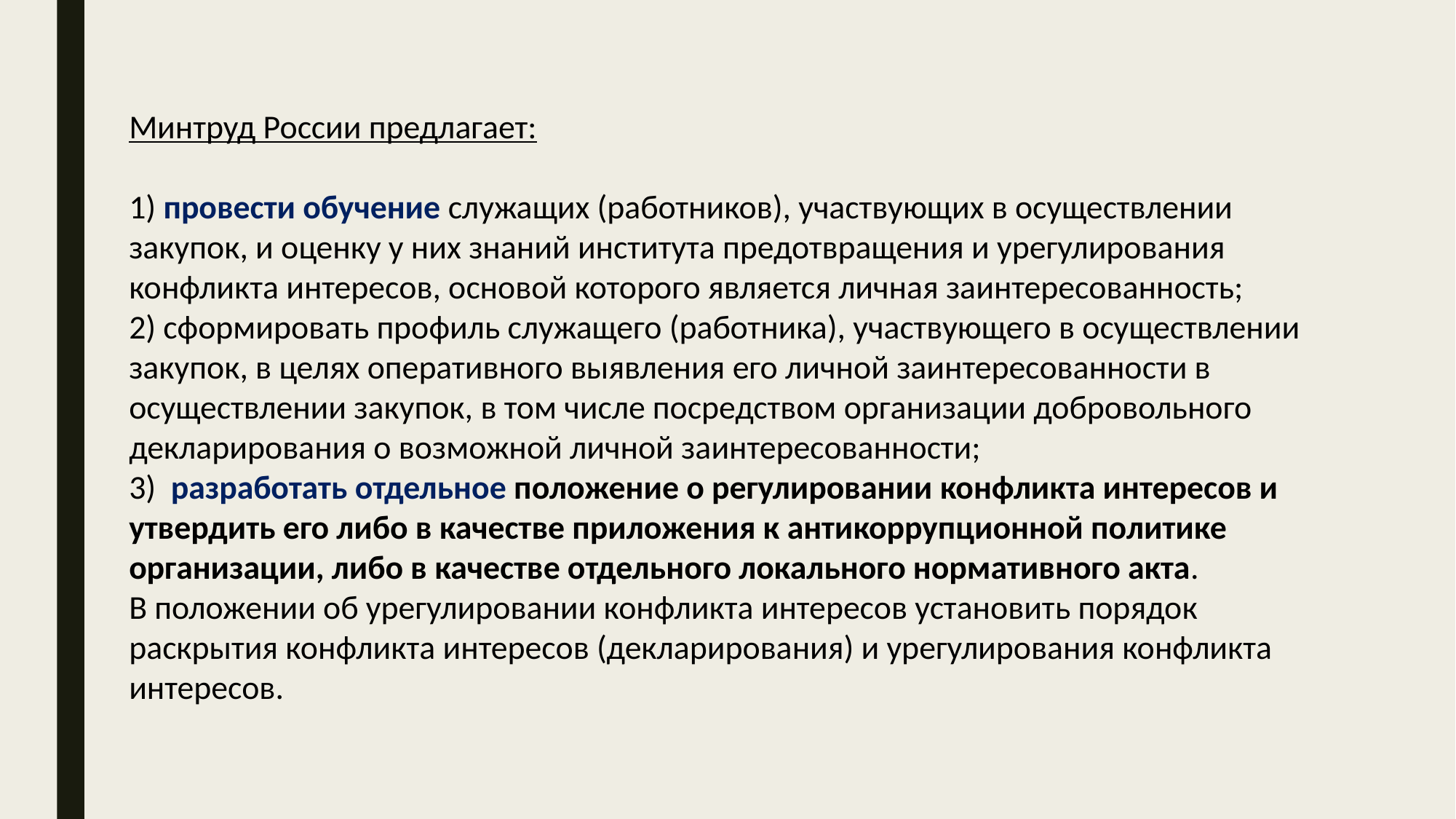

Минтруд России предлагает:

1) провести обучение служащих (работников), участвующих в осуществлении закупок, и оценку у них знаний института предотвращения и урегулирования конфликта интересов, основой которого является личная заинтересованность;
2) сформировать профиль служащего (работника), участвующего в осуществлении закупок, в целях оперативного выявления его личной заинтересованности в осуществлении закупок, в том числе посредством организации добровольного декларирования о возможной личной заинтересованности;
3)  разработать отдельное положение о регулировании конфликта интересов и утвердить его либо в качестве приложения к антикоррупционной политике организации, либо в качестве отдельного локального нормативного акта.
В положении об урегулировании конфликта интересов установить порядок раскрытия конфликта интересов (декларирования) и урегулирования конфликта интересов.